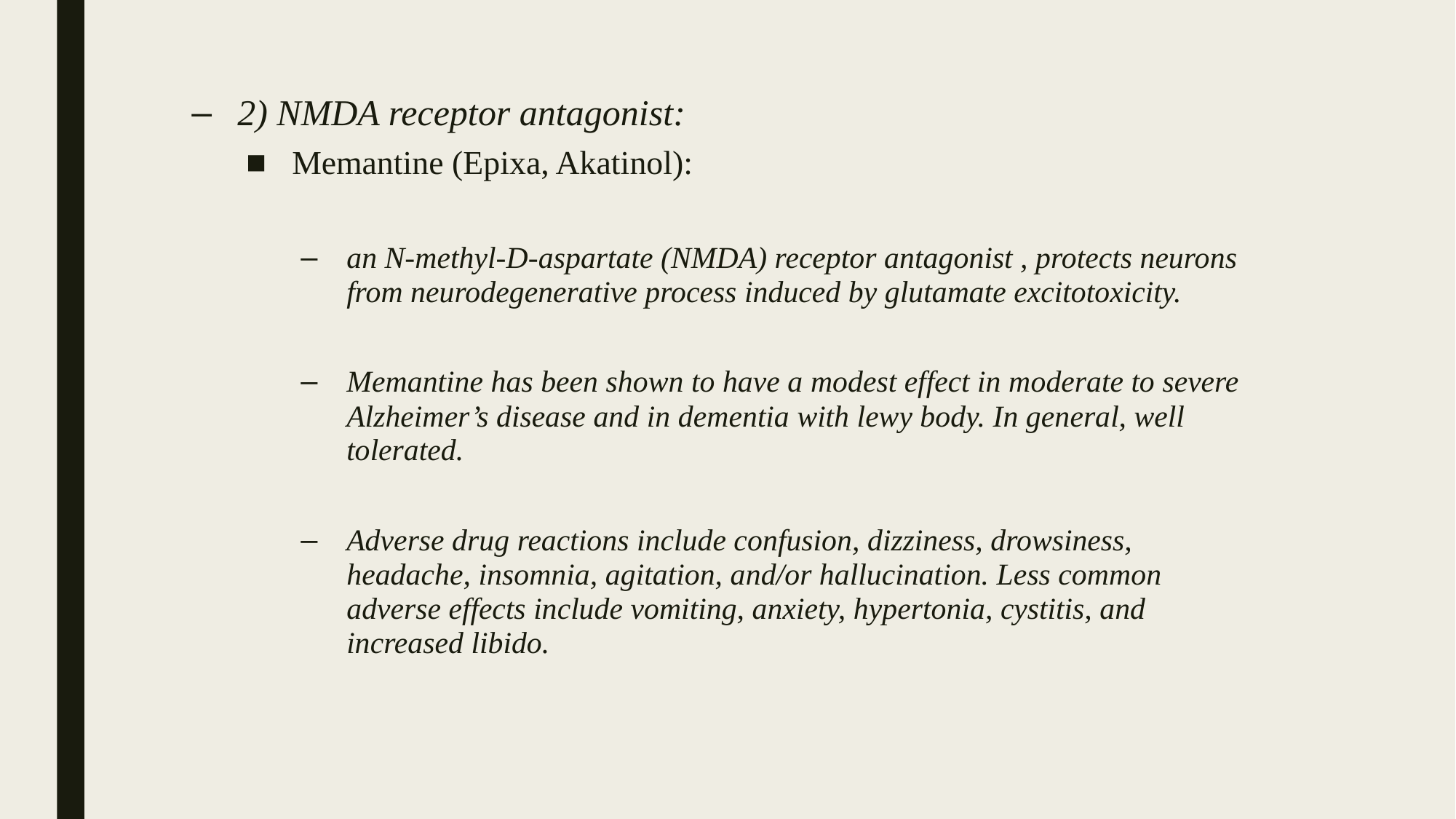

2) NMDA receptor antagonist:
Memantine (Epixa, Akatinol):

an N-methyl-D-aspartate (NMDA) receptor antagonist , protects neurons from neurodegenerative process induced by glutamate excitotoxicity.

Memantine has been shown to have a modest effect in moderate to severe Alzheimer’s disease and in dementia with lewy body. In general, well tolerated.

Adverse drug reactions include confusion, dizziness, drowsiness, headache, insomnia, agitation, and/or hallucination. Less common adverse effects include vomiting, anxiety, hypertonia, cystitis, and increased libido.